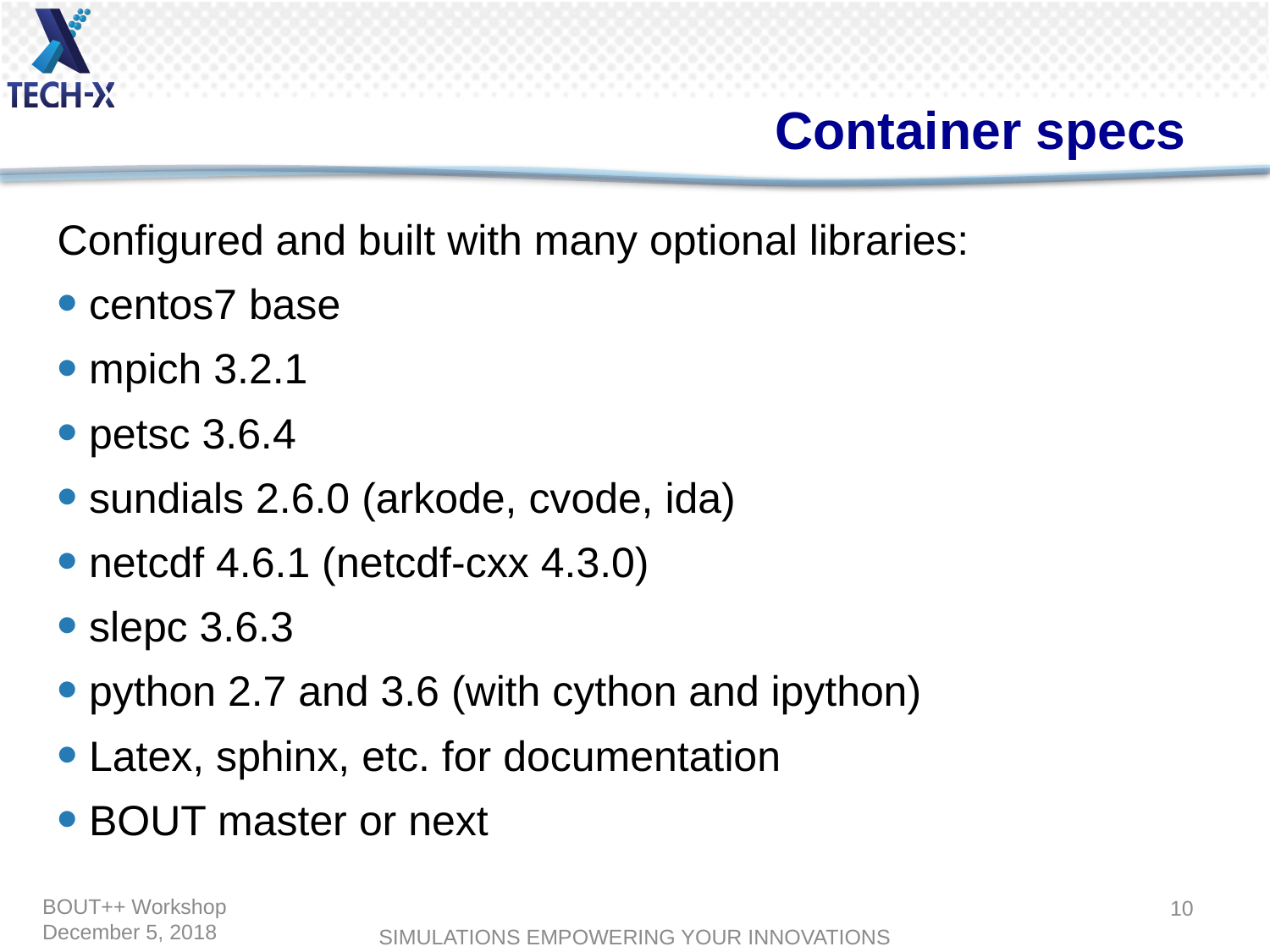

# Container specs
Configured and built with many optional libraries:
centos7 base
mpich 3.2.1
petsc 3.6.4
sundials 2.6.0 (arkode, cvode, ida)
netcdf 4.6.1 (netcdf-cxx 4.3.0)
slepc 3.6.3
python 2.7 and 3.6 (with cython and ipython)
Latex, sphinx, etc. for documentation
BOUT master or next

10
BOUT++ Workshop
December 5, 2018
SIMULATIONS EMPOWERING YOUR INNOVATIONS